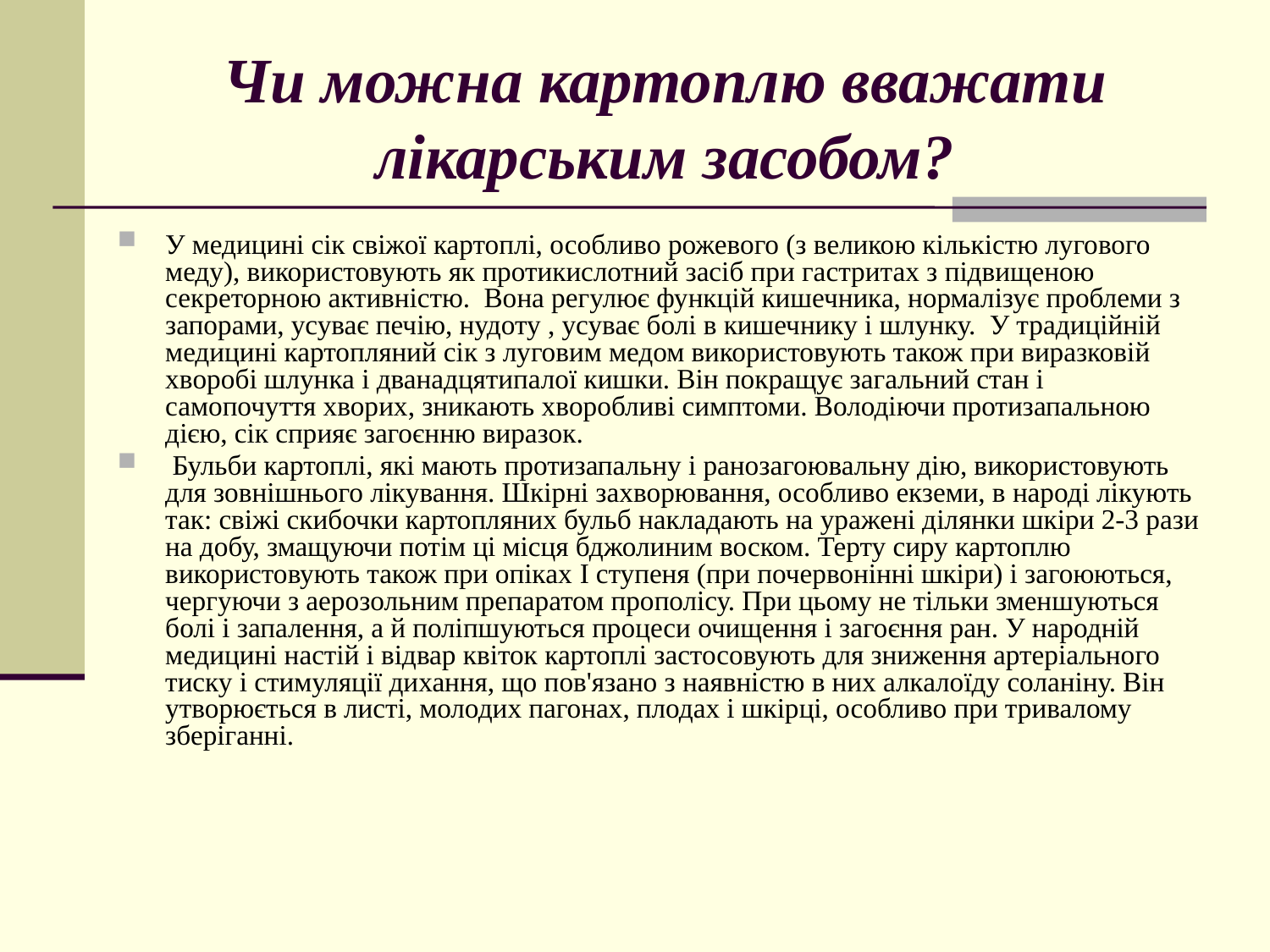

# Чи можна картоплю вважати лікарським засобом?
У медицині сік свіжої картоплі, особливо рожевого (з великою кількістю лугового меду), використовують як протикислотний засіб при гастритах з підвищеною секреторною активністю.  Вона регулює функцій кишечника, нормалізує проблеми з запорами, усуває печію, нудоту , усуває болі в кишечнику і шлунку.  У традиційній медицині картопляний сік з луговим медом використовують також при виразковій хворобі шлунка і дванадцятипалої кишки. Він покращує загальний стан і самопочуття хворих, зникають хворобливі симптоми. Володіючи протизапальною дією, сік сприяє загоєнню виразок.
 Бульби картоплі, які мають протизапальну і ранозагоювальну дію, використовують для зовнішнього лікування. Шкірні захворювання, особливо екземи, в народі лікують так: свіжі скибочки картопляних бульб накладають на уражені ділянки шкіри 2-3 рази на добу, змащуючи потім ці місця бджолиним воском. Терту сиру картоплю використовують також при опіках I ступеня (при почервонінні шкіри) і загоюються, чергуючи з аерозольним препаратом прополісу. При цьому не тільки зменшуються болі і запалення, а й поліпшуються процеси очищення і загоєння ран. У народній медицині настій і відвар квіток картоплі застосовують для зниження артеріального тиску і стимуляції дихання, що пов'язано з наявністю в них алкалоїду соланіну. Він утворюється в листі, молодих пагонах, плодах і шкірці, особливо при тривалому зберіганні.